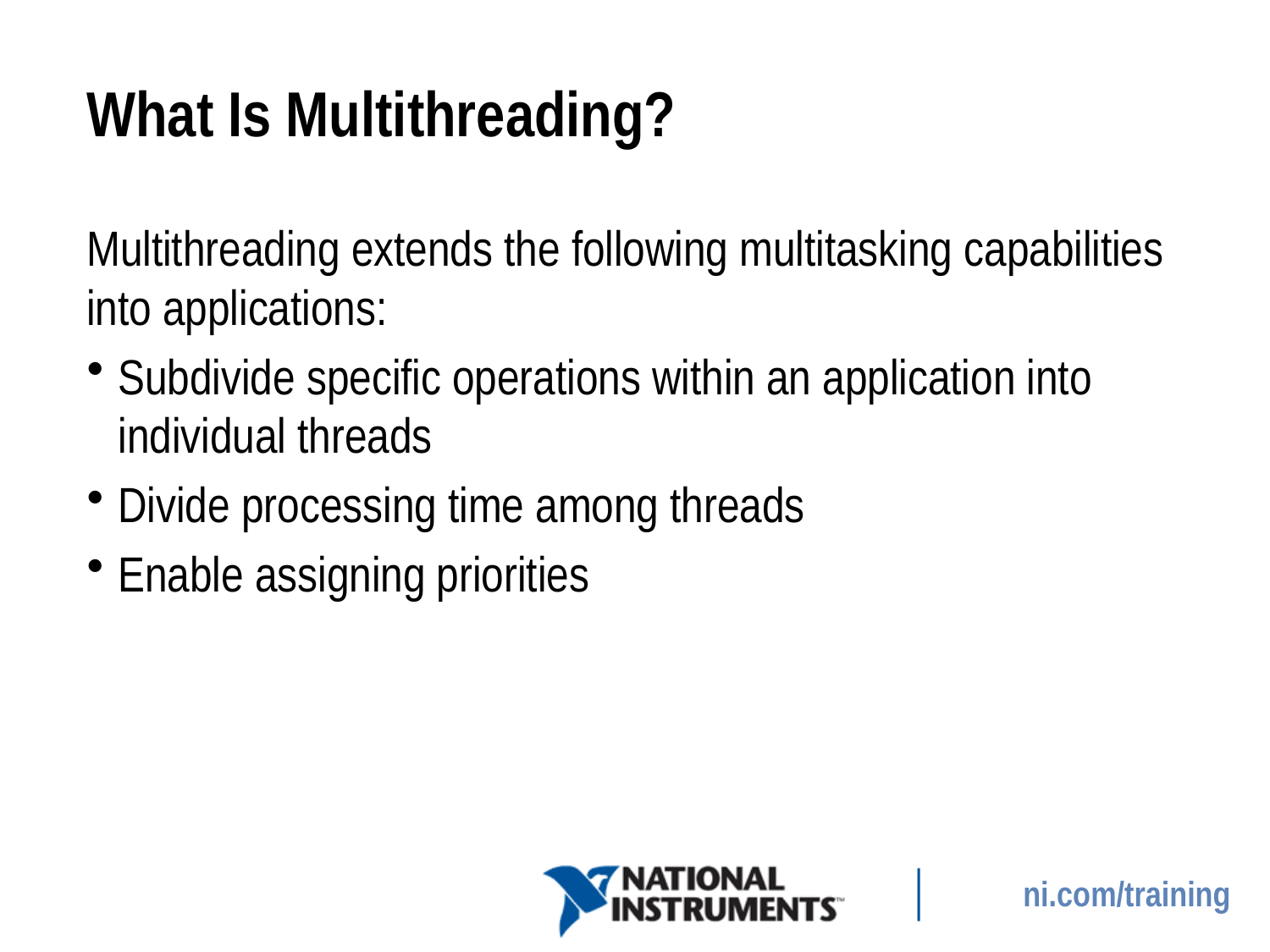

# What Is Multithreading?
Multithreading extends the following multitasking capabilities into applications:
Subdivide specific operations within an application into individual threads
Divide processing time among threads
Enable assigning priorities